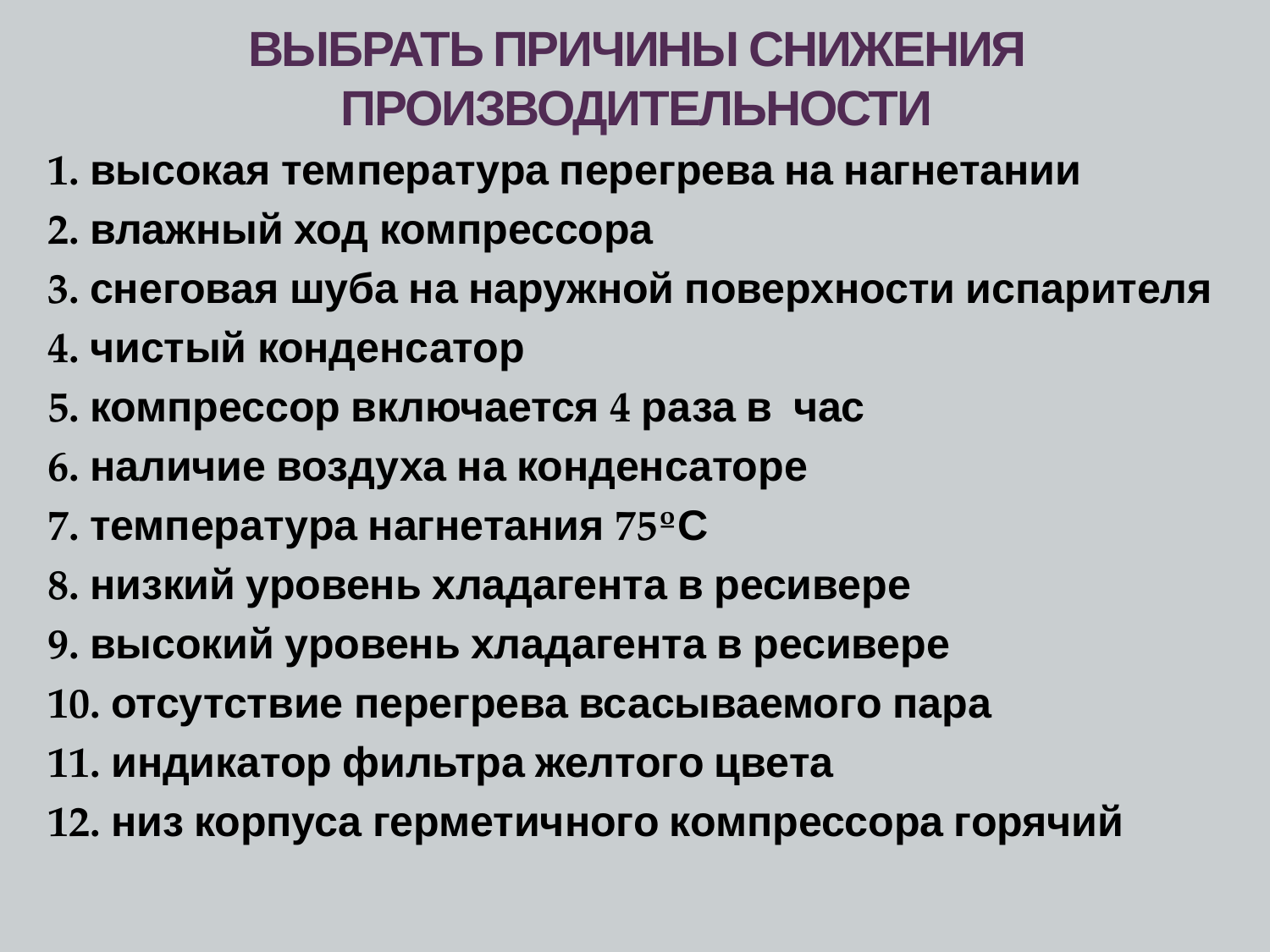

# ВЫБРАТЬ ПРИЧИНЫ СНИЖЕНИЯ ПРОИЗВОДИТЕЛЬНОСТИ
1. высокая температура перегрева на нагнетании
2. влажный ход компрессора
3. снеговая шуба на наружной поверхности испарителя
4. чистый конденсатор
5. компрессор включается 4 раза в  час
6. наличие воздуха на конденсаторе
7. температура нагнетания 75ºС
8. низкий уровень хладагента в ресивере
9. высокий уровень хладагента в ресивере
10. отсутствие перегрева всасываемого пара
11. индикатор фильтра желтого цвета
12. низ корпуса герметичного компрессора горячий